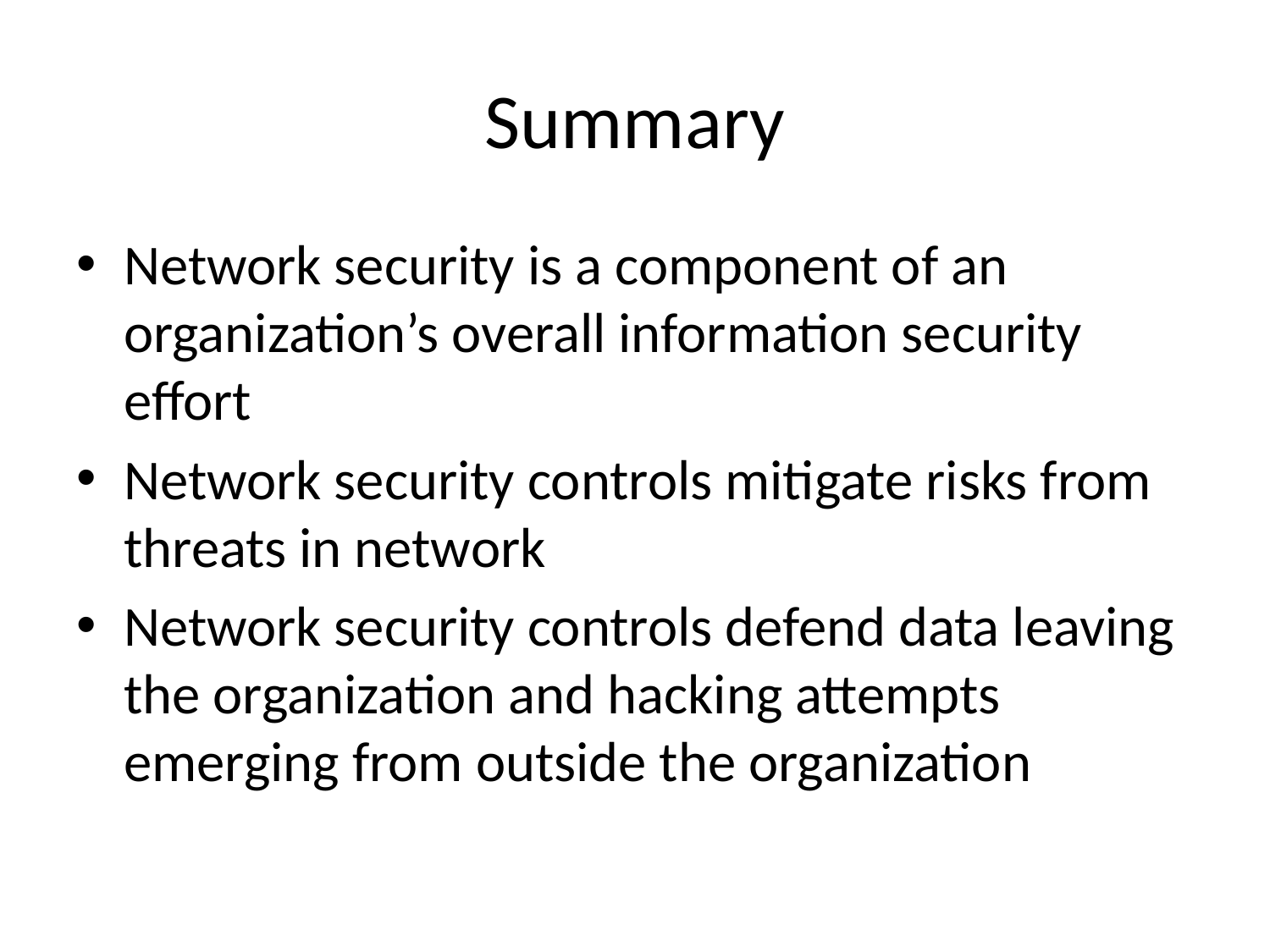

# Summary
Network security is a component of an organization’s overall information security effort
Network security controls mitigate risks from threats in network
Network security controls defend data leaving the organization and hacking attempts emerging from outside the organization